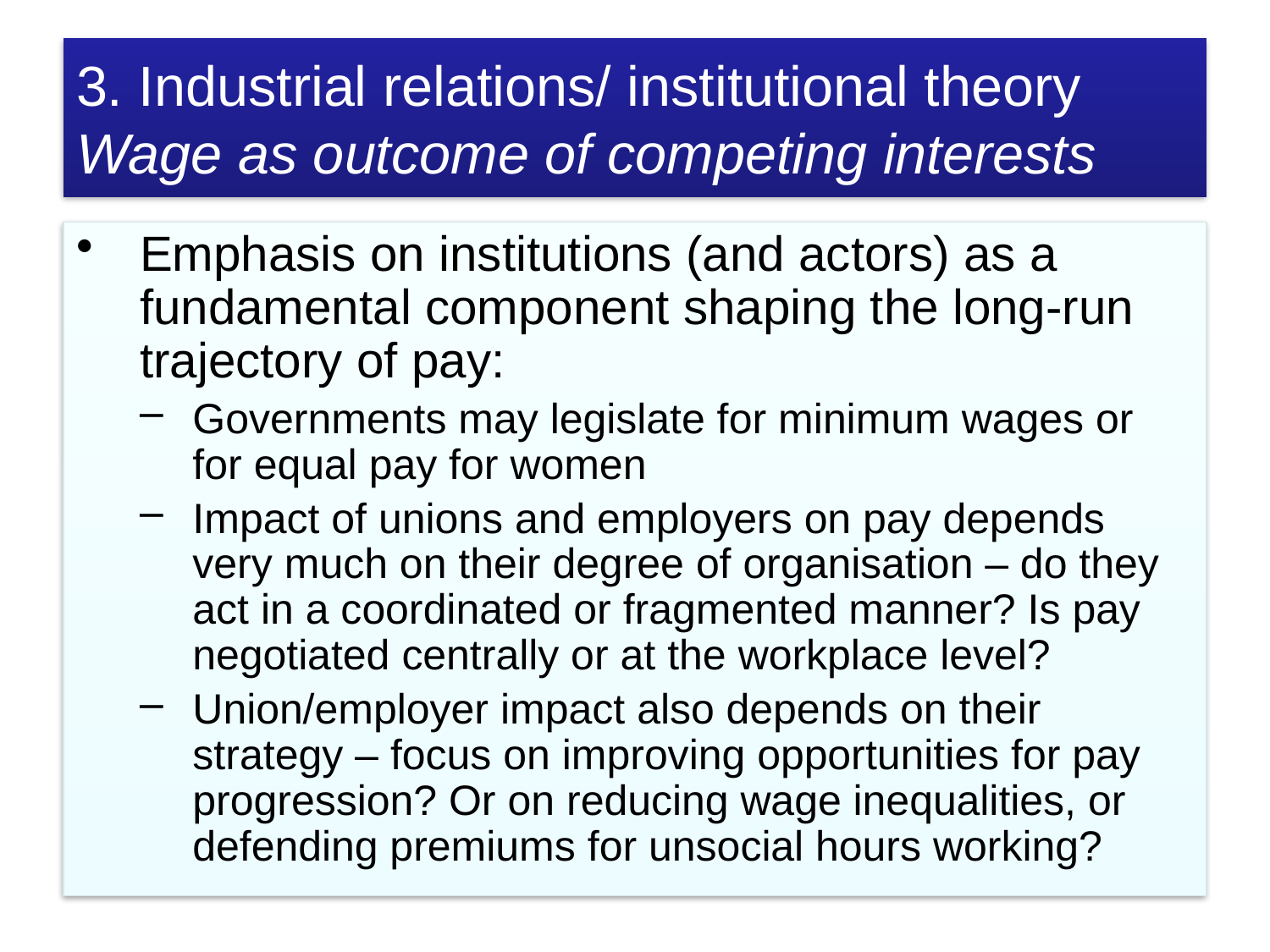

# 3. Industrial relations/ institutional theory Wage as outcome of competing interests
Emphasis on institutions (and actors) as a fundamental component shaping the long-run trajectory of pay:
Governments may legislate for minimum wages or for equal pay for women
Impact of unions and employers on pay depends very much on their degree of organisation – do they act in a coordinated or fragmented manner? Is pay negotiated centrally or at the workplace level?
Union/employer impact also depends on their strategy – focus on improving opportunities for pay progression? Or on reducing wage inequalities, or defending premiums for unsocial hours working?